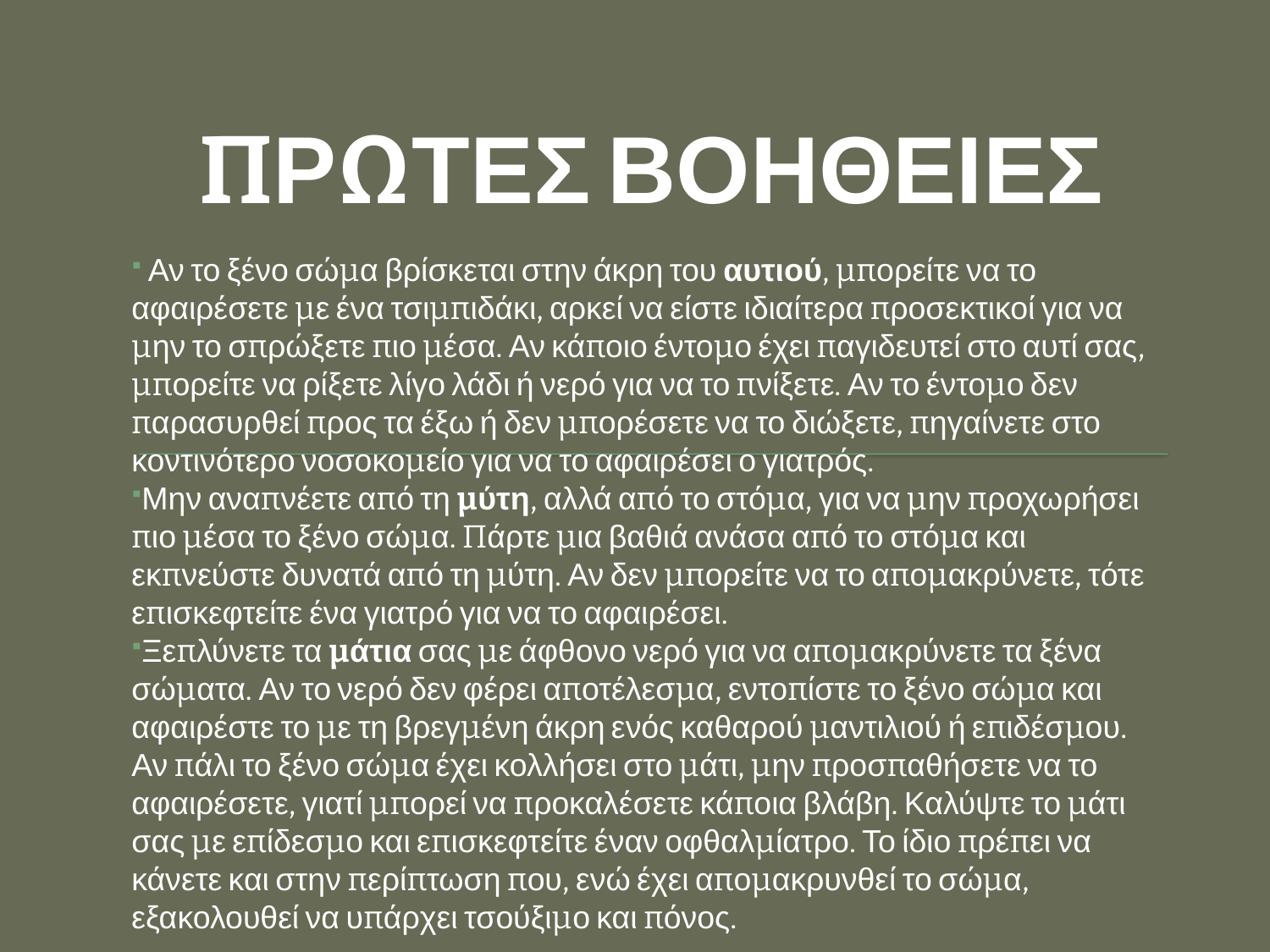

# ΠΡΩΤΕΣ ΒΟΗΘΕΙΕΣ

 Αν το ξένο σώμα βρίσκεται στην άκρη του αυτιού, μπορείτε να το αφαιρέσετε με ένα τσιμπιδάκι, αρκεί να είστε ιδιαίτερα προσεκτικοί για να μην το σπρώξετε πιο μέσα. Αν κάποιο έντομο έχει παγιδευτεί στο αυτί σας, μπορείτε να ρίξετε λίγο λάδι ή νερό για να το πνίξετε. Αν το έντομο δεν παρασυρθεί προς τα έξω ή δεν μπορέσετε να το διώξετε, πηγαίνετε στο κοντινότερο νοσοκομείο για να το αφαιρέσει ο γιατρός.
Μην αναπνέετε από τη μύτη, αλλά από το στόμα, για να μην προχωρήσει πιο μέσα το ξένο σώμα. Πάρτε μια βαθιά ανάσα από το στόμα και εκπνεύστε δυνατά από τη μύτη. Αν δεν μπορείτε να το απομακρύνετε, τότε επισκεφτείτε ένα γιατρό για να το αφαιρέσει.
Ξεπλύνετε τα μάτια σας με άφθονο νερό για να απομακρύνετε τα ξένα σώματα. Αν το νερό δεν φέρει αποτέλεσμα, εντοπίστε το ξένο σώμα και αφαιρέστε το με τη βρεγμένη άκρη ενός καθαρού μαντιλιού ή επιδέσμου. Αν πάλι το ξένο σώμα έχει κολλήσει στο μάτι, μην προσπαθήσετε να το αφαιρέσετε, γιατί μπορεί να προκαλέσετε κάποια βλάβη. Καλύψτε το μάτι σας με επίδεσμο και επισκεφτείτε έναν οφθαλμίατρο. Το ίδιο πρέπει να κάνετε και στην περίπτωση που, ενώ έχει απομακρυνθεί το σώμα, εξακολουθεί να υπάρχει τσούξιμο και πόνος.